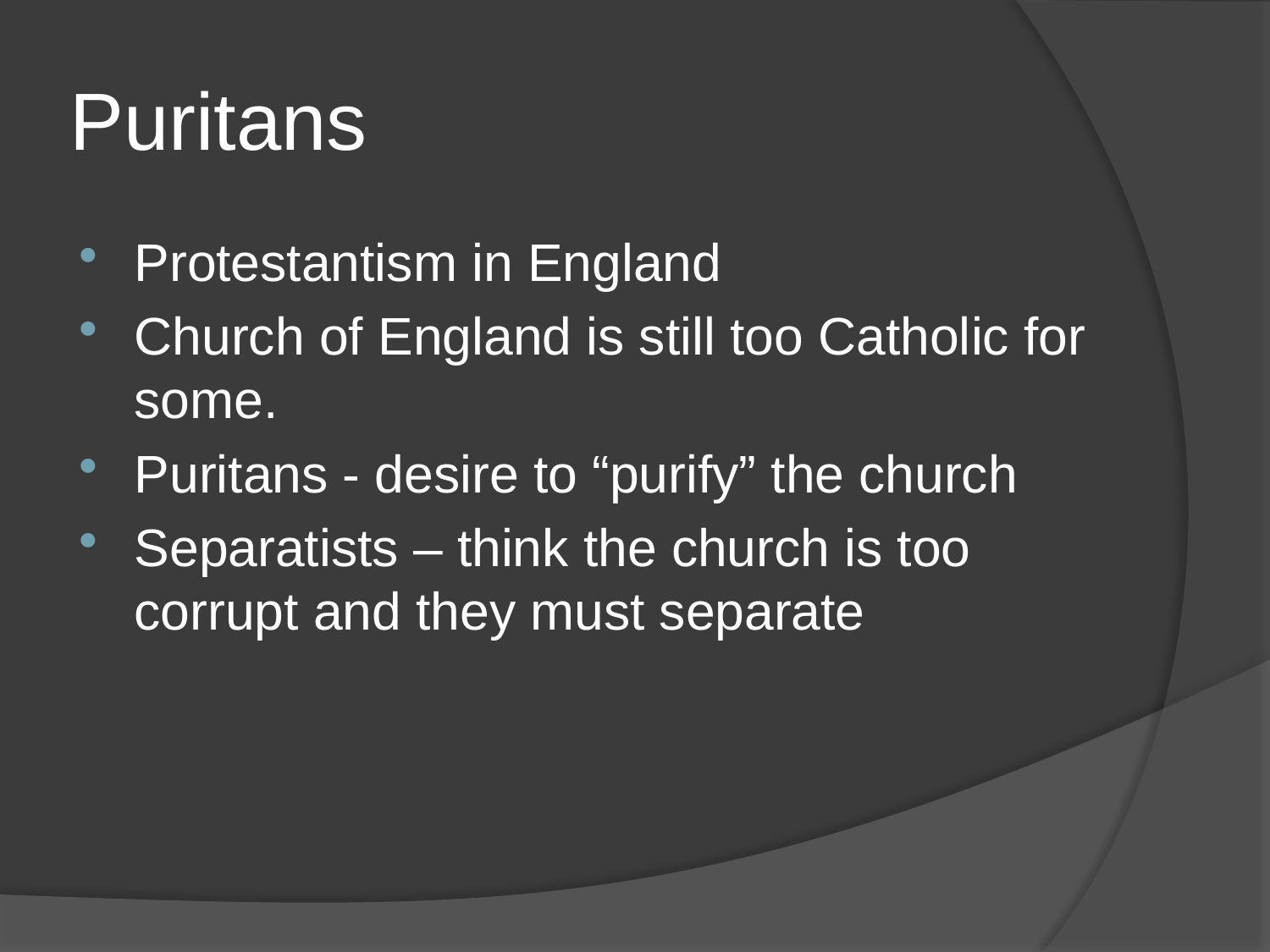

# Puritans
Protestantism in England
Church of England is still too Catholic for some.
Puritans - desire to “purify” the church
Separatists – think the church is too corrupt and they must separate